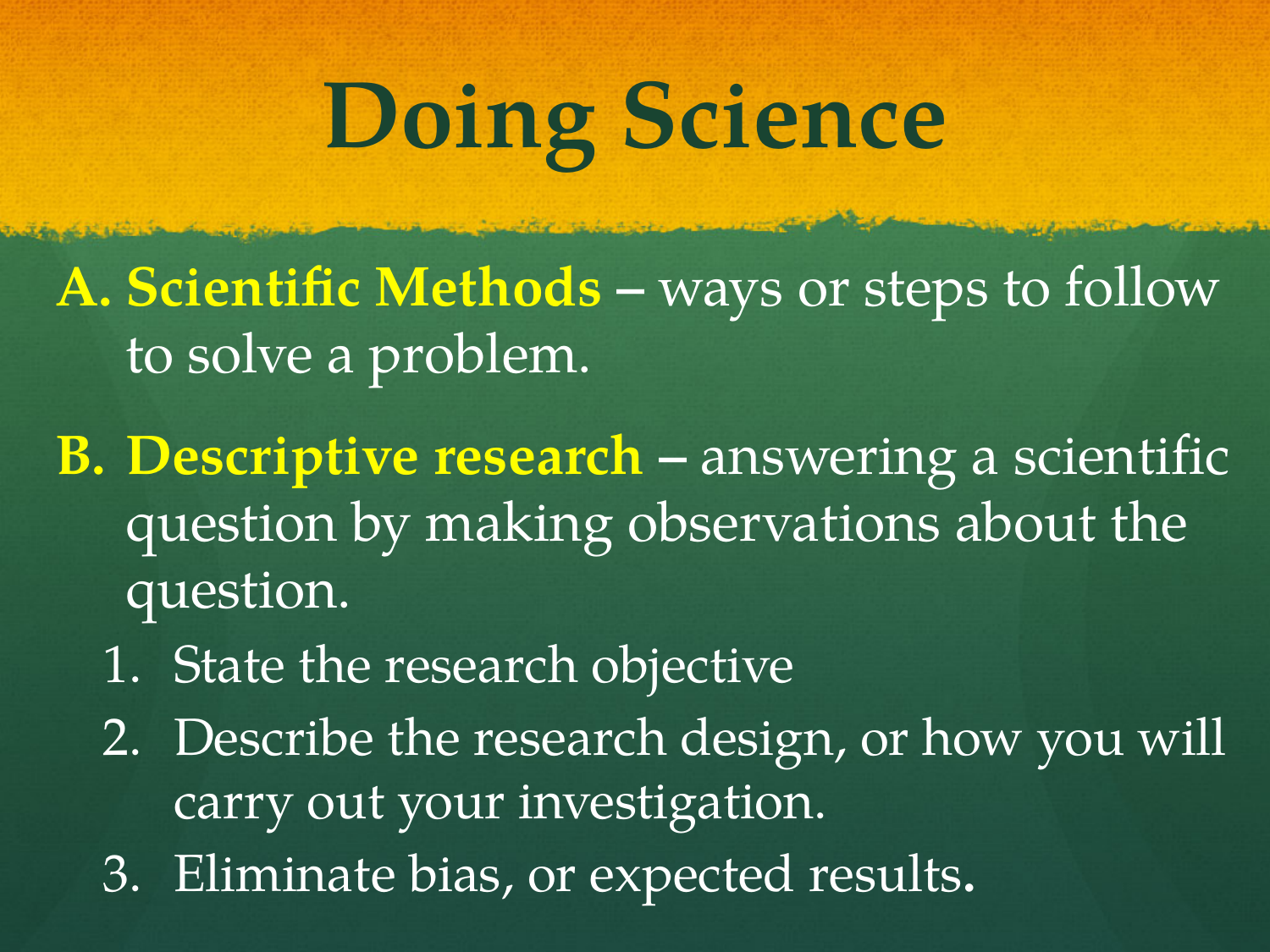

# Doing Science
Scientific Methods – ways or steps to follow to solve a problem.
Descriptive research – answering a scientific question by making observations about the question.
State the research objective
Describe the research design, or how you will carry out your investigation.
Eliminate bias, or expected results.